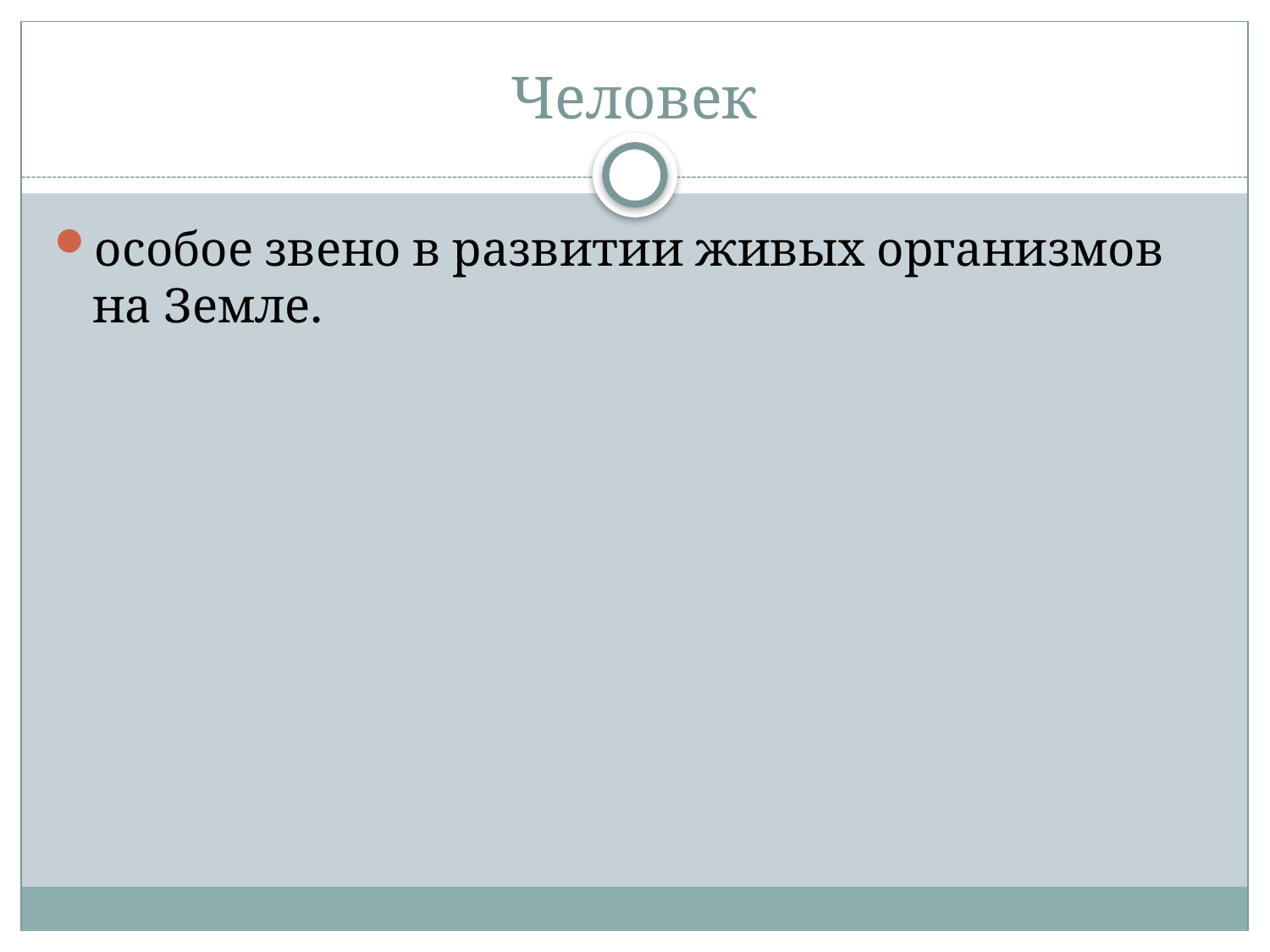

# Человек
особое звено в развитии живых организмов на Земле.